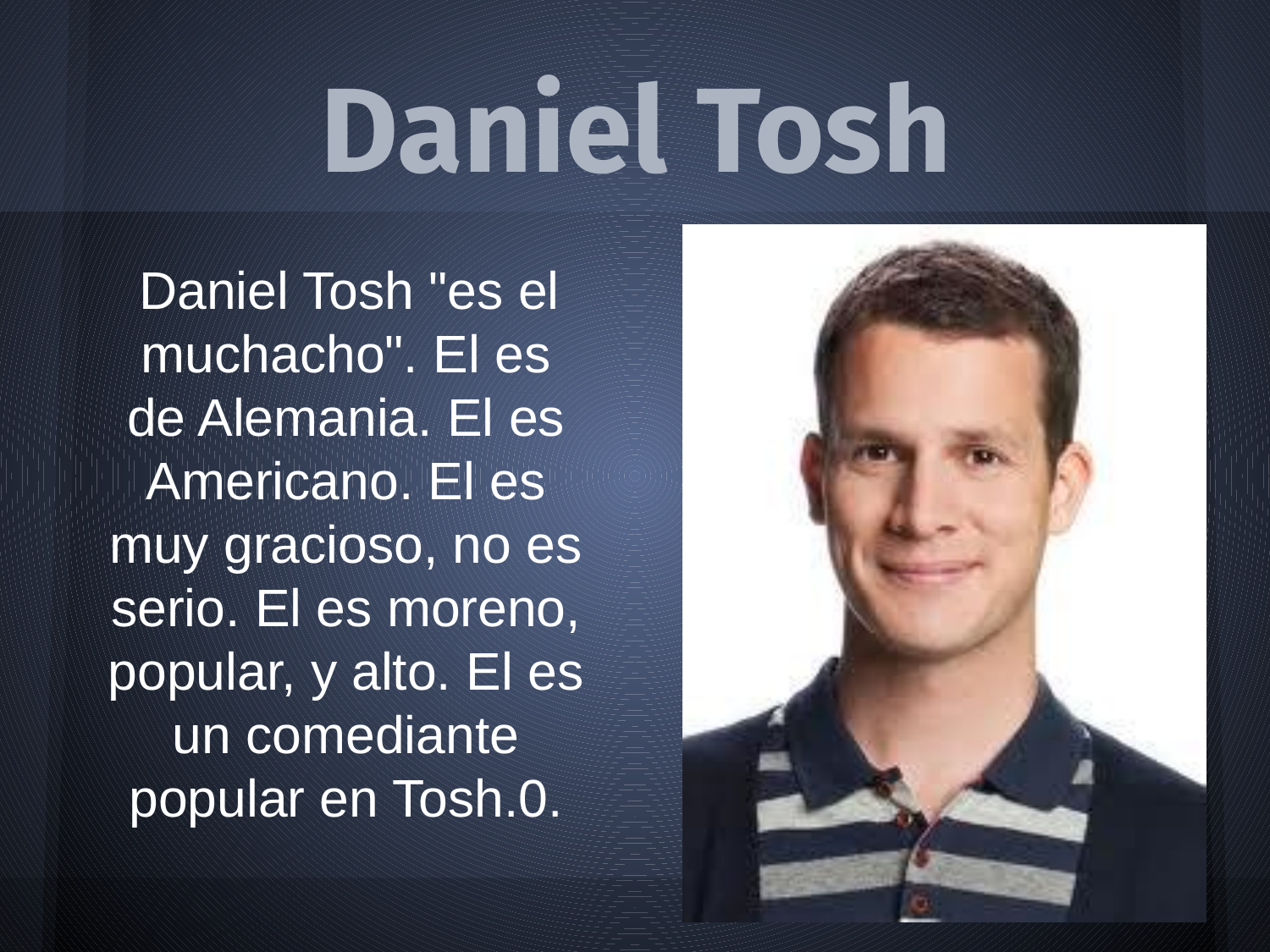

# Daniel Tosh

 Daniel Tosh "es el muchacho". El es de Alemania. El es Americano. El es muy gracioso, no es serio. El es moreno, popular, y alto. El es un comediante popular en Tosh.0.